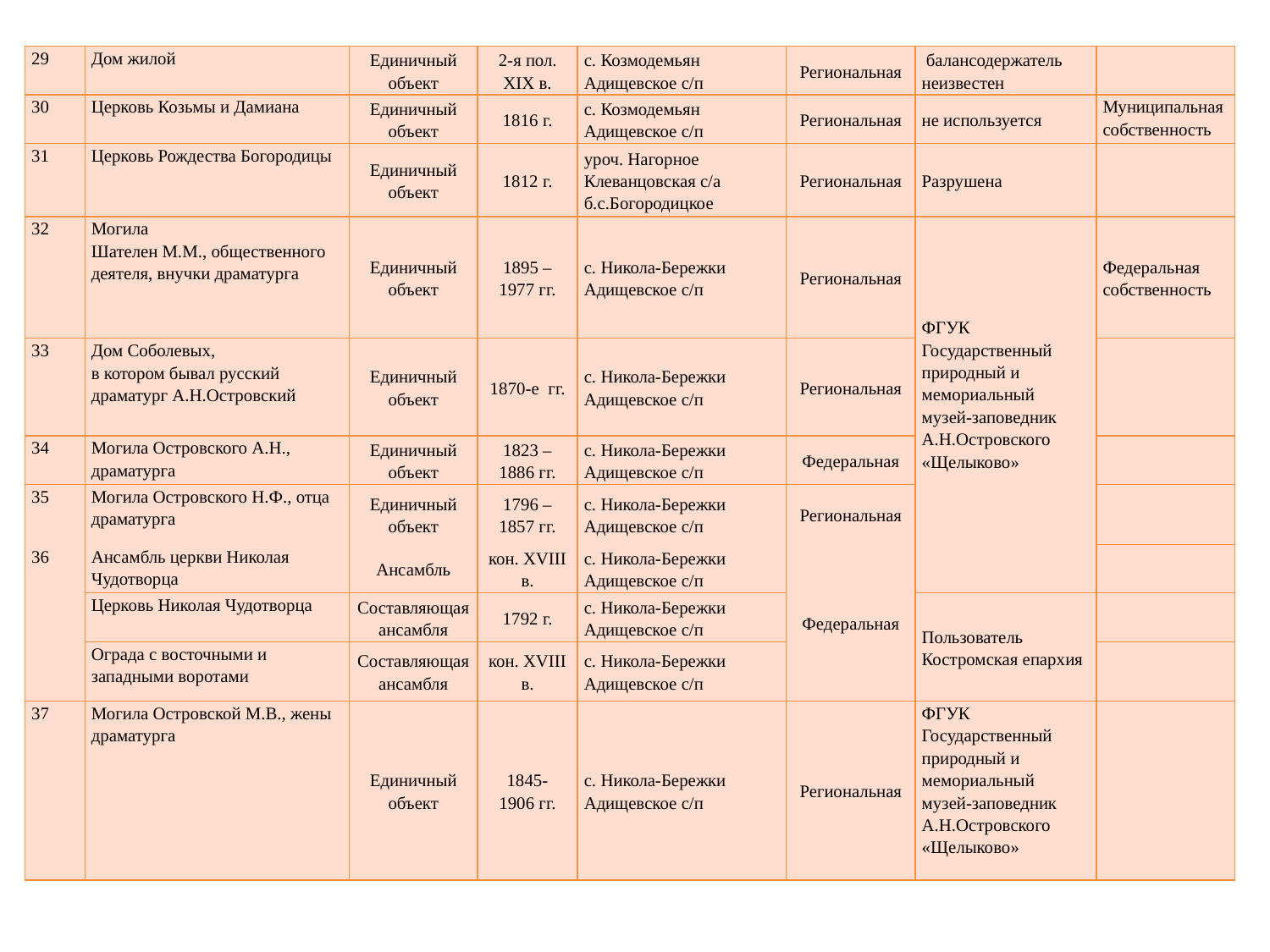

| 29 | Дом жилой | Единичный объект | 2-я пол. ХIХ в. | с. Козмодемьян Адищевское с/п | Региональная | балансодержатель неизвестен |  |
| --- | --- | --- | --- | --- | --- | --- | --- |
| 30 | Церковь Козьмы и Дамиана | Единичный объект | 1816 г. | с. Козмодемьян Адищевское с/п | Региональная | не используется | Муниципальная собственность |
| 31 | Церковь Рождества Богородицы | Единичный объект | 1812 г. | уроч. Нагорное Клеванцовская с/а б.с.Богородицкое | Региональная | Разрушена |  |
| 32 | Могила Шателен М.М., общественного деятеля, внучки драматурга | Единичный объект | 1895 – 1977 гг. | с. Никола-Бережки Адищевское с/п | Региональная | ФГУК Государственный природный и мемориальный музей-заповедник А.Н.Островского «Щелыково» | Федеральная собственность |
| 33 | Дом Соболевых, в котором бывал русский драматург А.Н.Островский | Единичный объект | 1870-е гг. | с. Никола-Бережки Адищевское с/п | Региональная |  |  |
| 34 | Могила Островского А.Н., драматурга | Единичный объект | 1823 – 1886 гг. | с. Никола-Бережки Адищевское с/п | Федеральная |  |  |
| 35 | Могила Островского Н.Ф., отца драматурга | Единичный объект | 1796 – 1857 гг. | с. Никола-Бережки Адищевское с/п | Региональная |  |  |
| 36 | Ансамбль церкви Николая Чудотворца | Ансамбль | кон. ХVIII в. | с. Никола-Бережки Адищевское с/п | Федеральная |  |  |
|  |  |  |  |  |  |  |  |
|  | Церковь Николая Чудотворца | Составляющая ансамбля | 1792 г. | с. Никола-Бережки Адищевское с/п |  | Пользователь Костромская епархия |  |
|  | Ограда с восточными и западными воротами | Составляющая ансамбля | кон. ХVIII в. | с. Никола-Бережки Адищевское с/п |  |  |  |
| 37 | Могила Островской М.В., жены драматурга | Единичный объект | 1845- 1906 гг. | с. Никола-Бережки Адищевское с/п | Региональная | ФГУК Государственный природный и мемориальный музей-заповедник А.Н.Островского «Щелыково» |  |